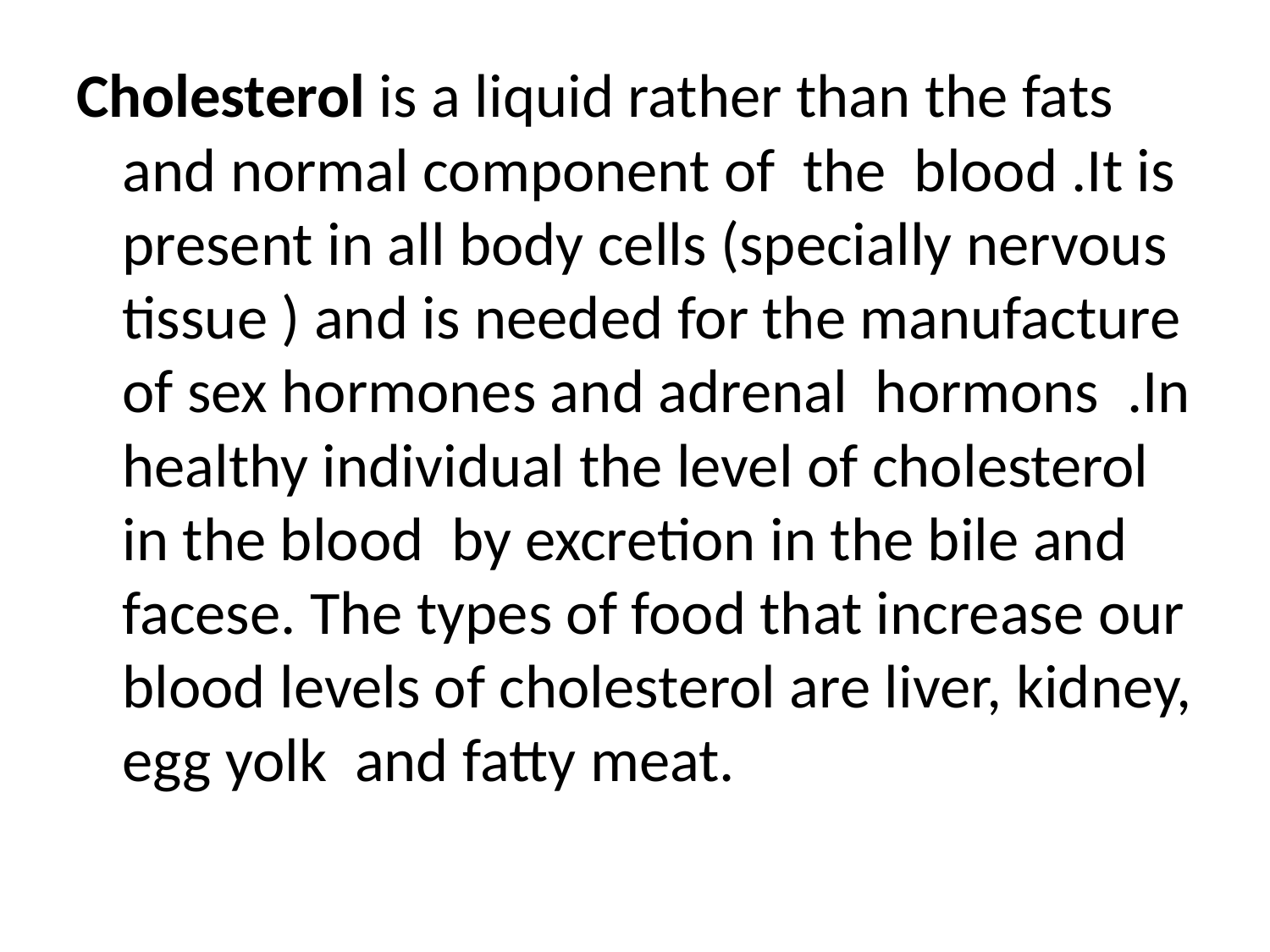

#
Cholesterol is a liquid rather than the fats and normal component of  the  blood .It is present in all body cells (specially nervous tissue ) and is needed for the manufacture of sex hormones and adrenal  hormons  .In healthy individual the level of cholesterol in the blood  by excretion in the bile and facese. The types of food that increase our blood levels of cholesterol are liver, kidney, egg yolk  and fatty meat.